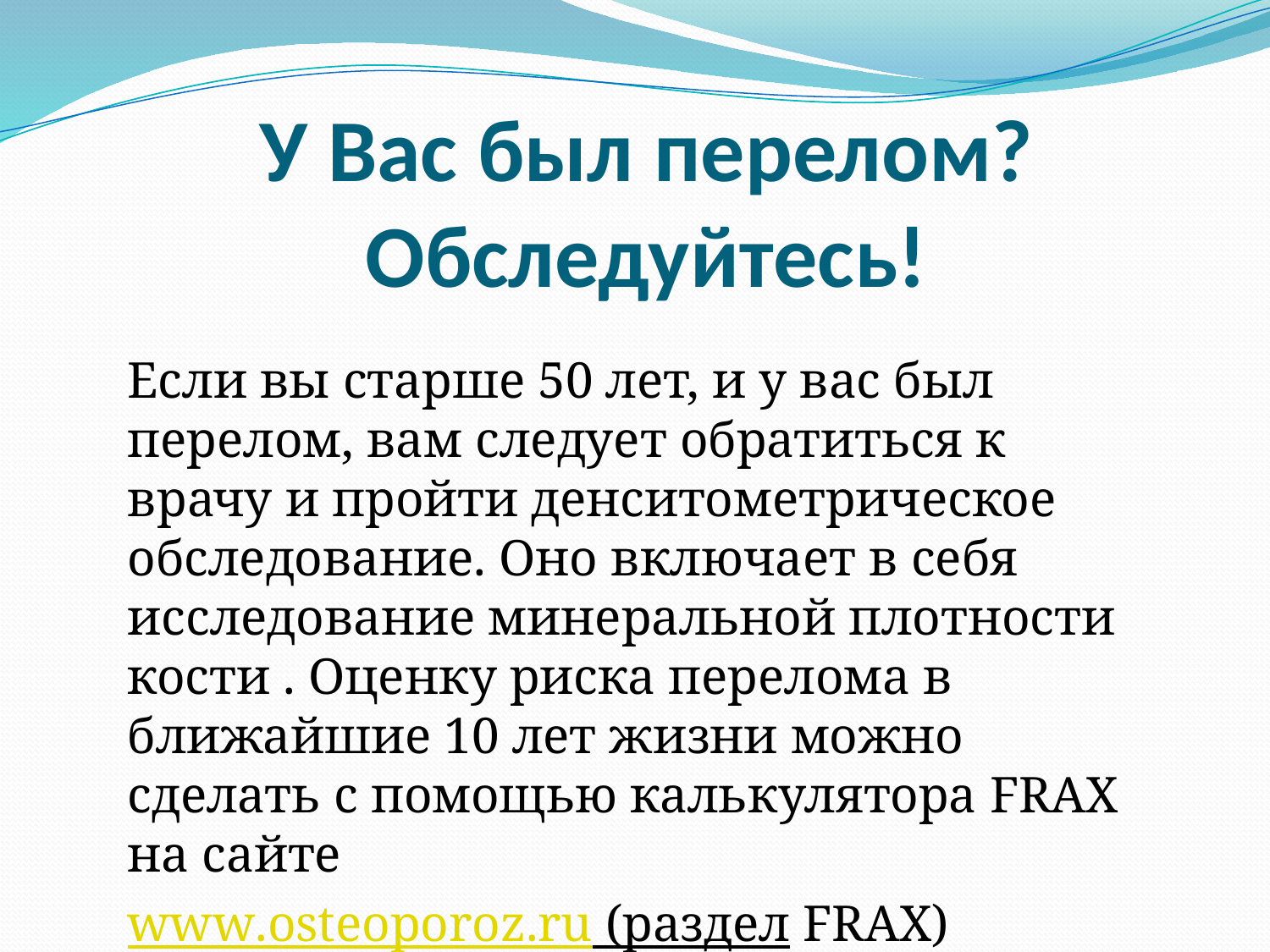

# У Вас был перелом? Обследуйтесь!
Если вы старше 50 лет, и у вас был перелом, вам следует обратиться к врачу и пройти денситометрическое обследование. Оно включает в себя исследование минеральной плотности кости . Оценку риска перелома в ближайшие 10 лет жизни можно сделать с помощью калькулятора FRAX на сайте
www.osteoporoz.ru (раздел FRAX)